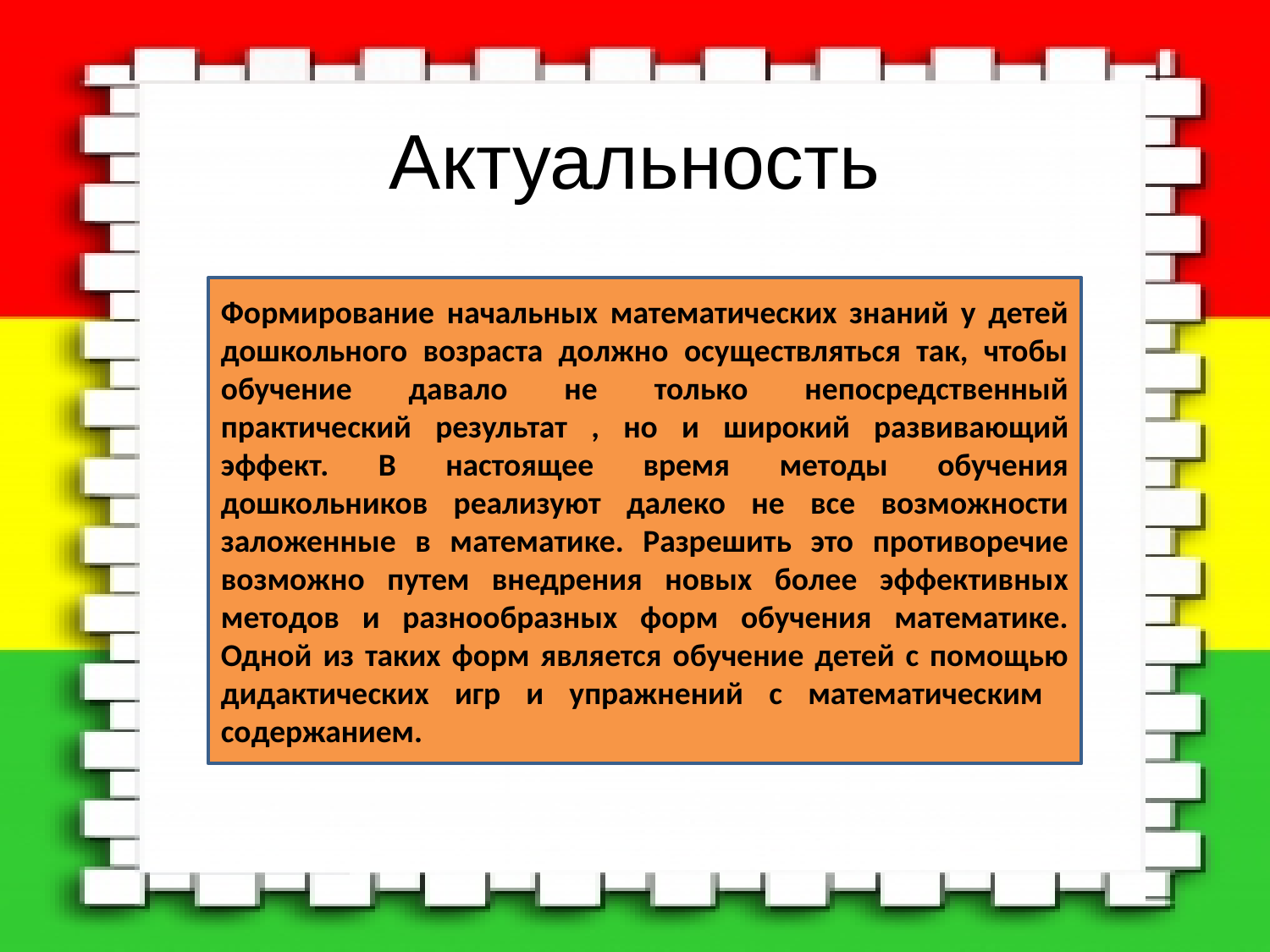

# Актуальность
Формирование начальных математических знаний у детей дошкольного возраста должно осуществляться так, чтобы обучение давало не только непосредственный практический результат , но и широкий развивающий эффект. В настоящее время методы обучения дошкольников реализуют далеко не все возможности заложенные в математике. Разрешить это противоречие возможно путем внедрения новых более эффективных методов и разнообразных форм обучения математике. Одной из таких форм является обучение детей с помощью дидактических игр и упражнений с математическим  содержанием.